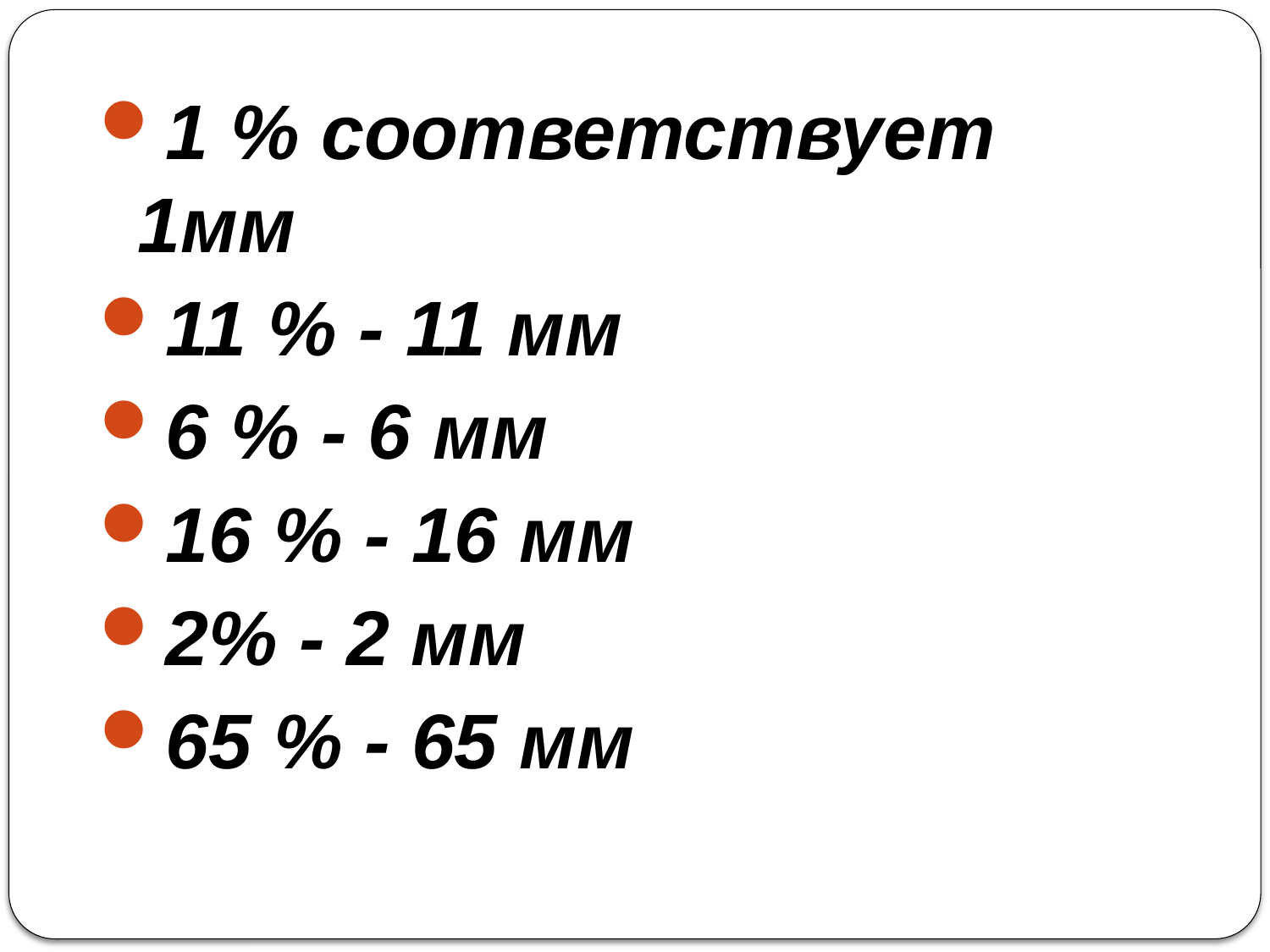

1 % соответствует 1мм
11 % - 11 мм
6 % - 6 мм
16 % - 16 мм
2% - 2 мм
65 % - 65 мм